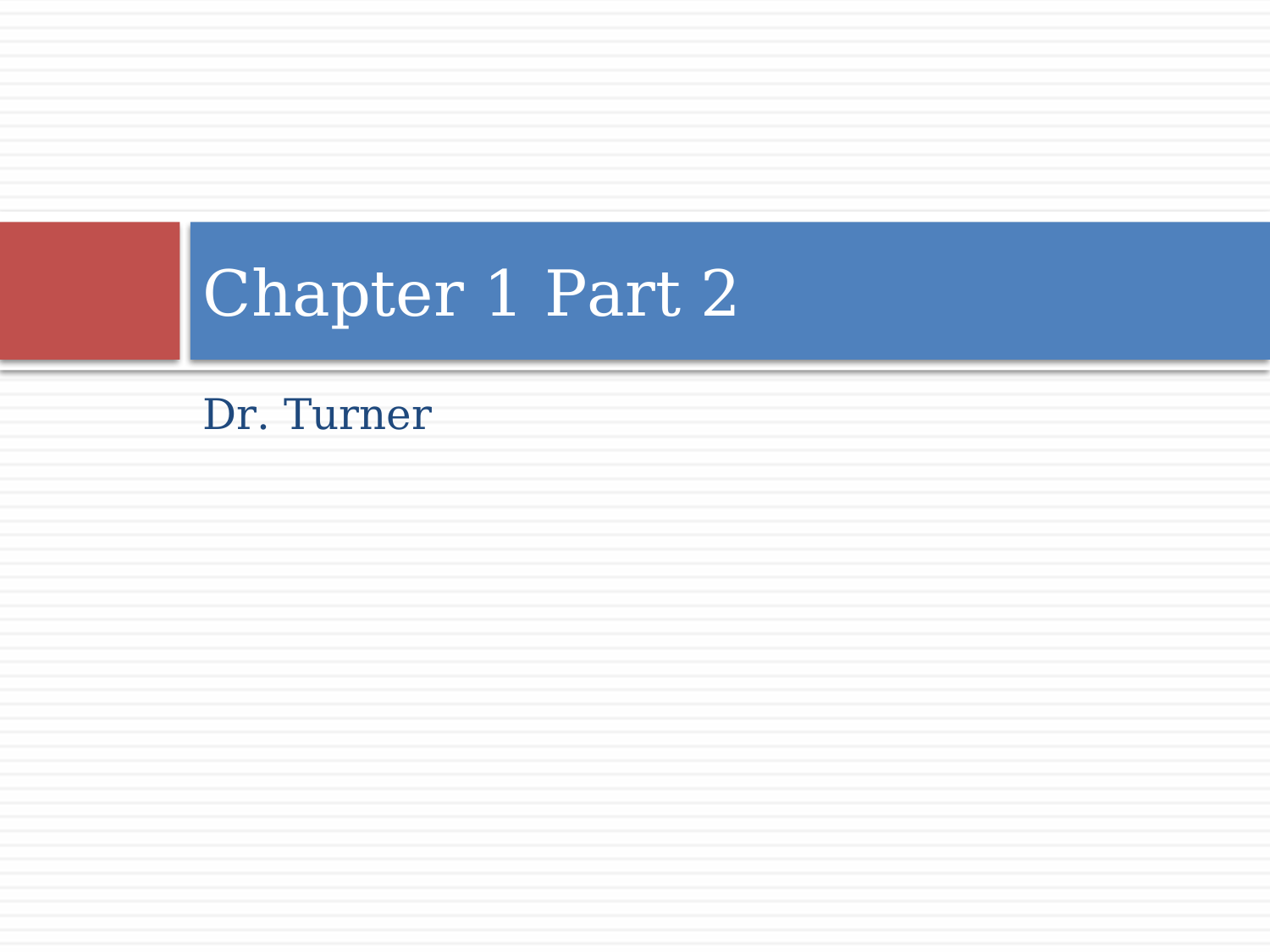

# Chapter 1 Part 2
Dr. Turner